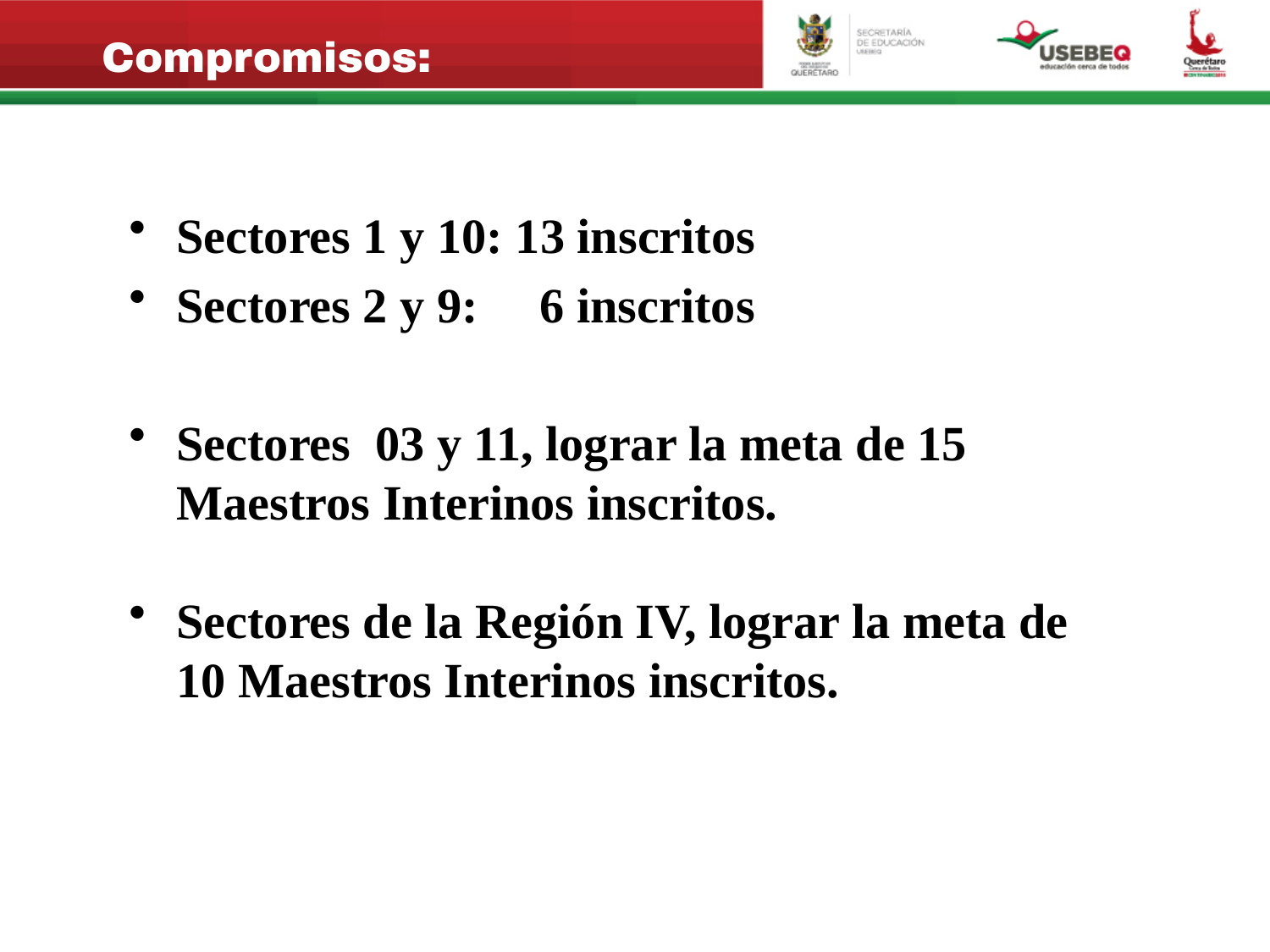

Compromisos:
Sectores 1 y 10: 13 inscritos
Sectores 2 y 9:     6 inscritos

Sectores  03 y 11, lograr la meta de 15 Maestros Interinos inscritos.

Sectores de la Región IV, lograr la meta de 10 Maestros Interinos inscritos.